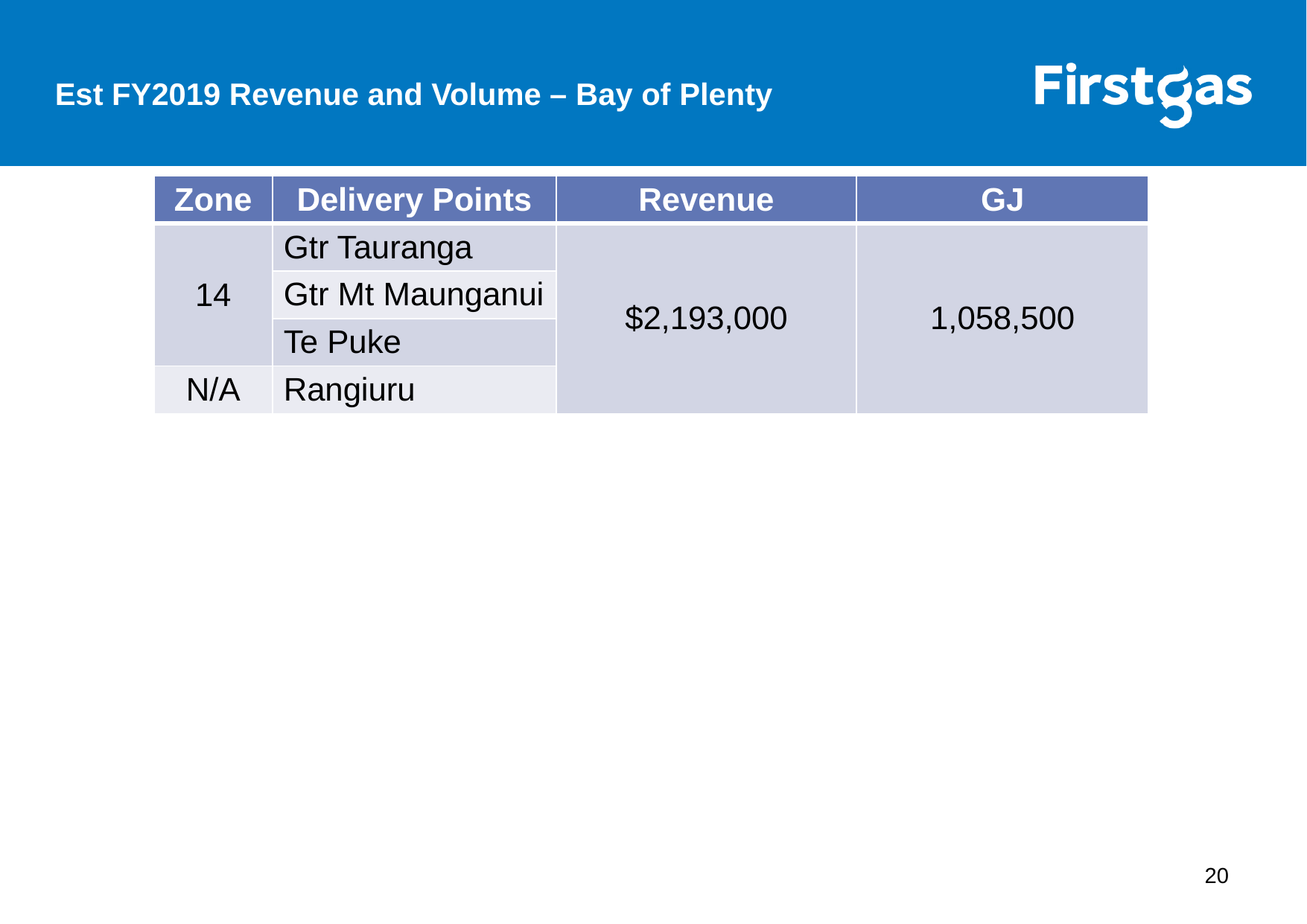

Est FY2019 Revenue and Volume – Bay of Plenty
| Zone | Delivery Points | Revenue | GJ |
| --- | --- | --- | --- |
| 14 | Gtr Tauranga | $2,193,000 | 1,058,500 |
|  | Gtr Mt Maunganui |  |  |
|  | Te Puke |  |  |
| N/A | Rangiuru |  |  |
20